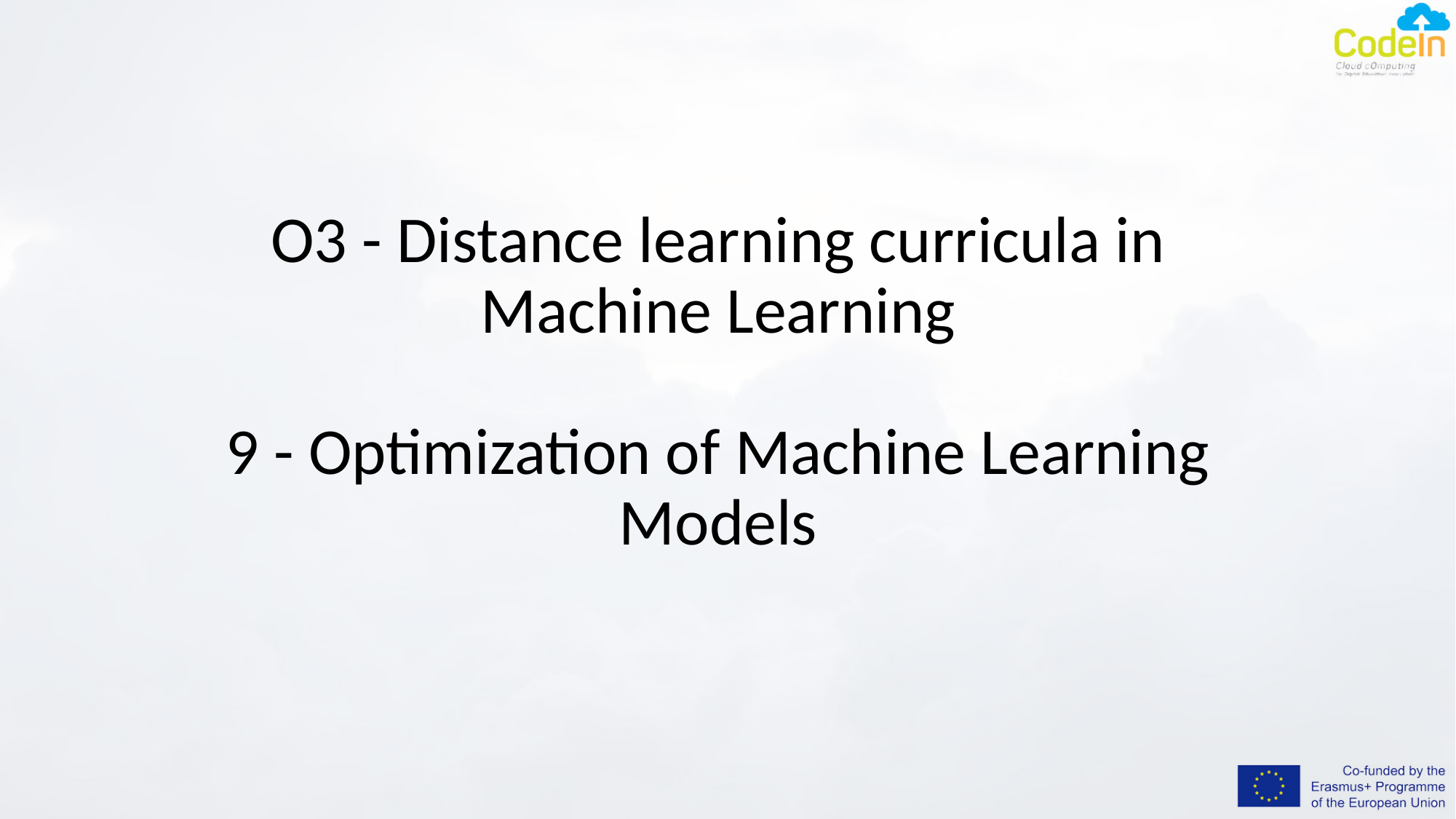

# O3 - Distance learning curricula in Machine Learning 9 - Optimization of Machine Learning Models